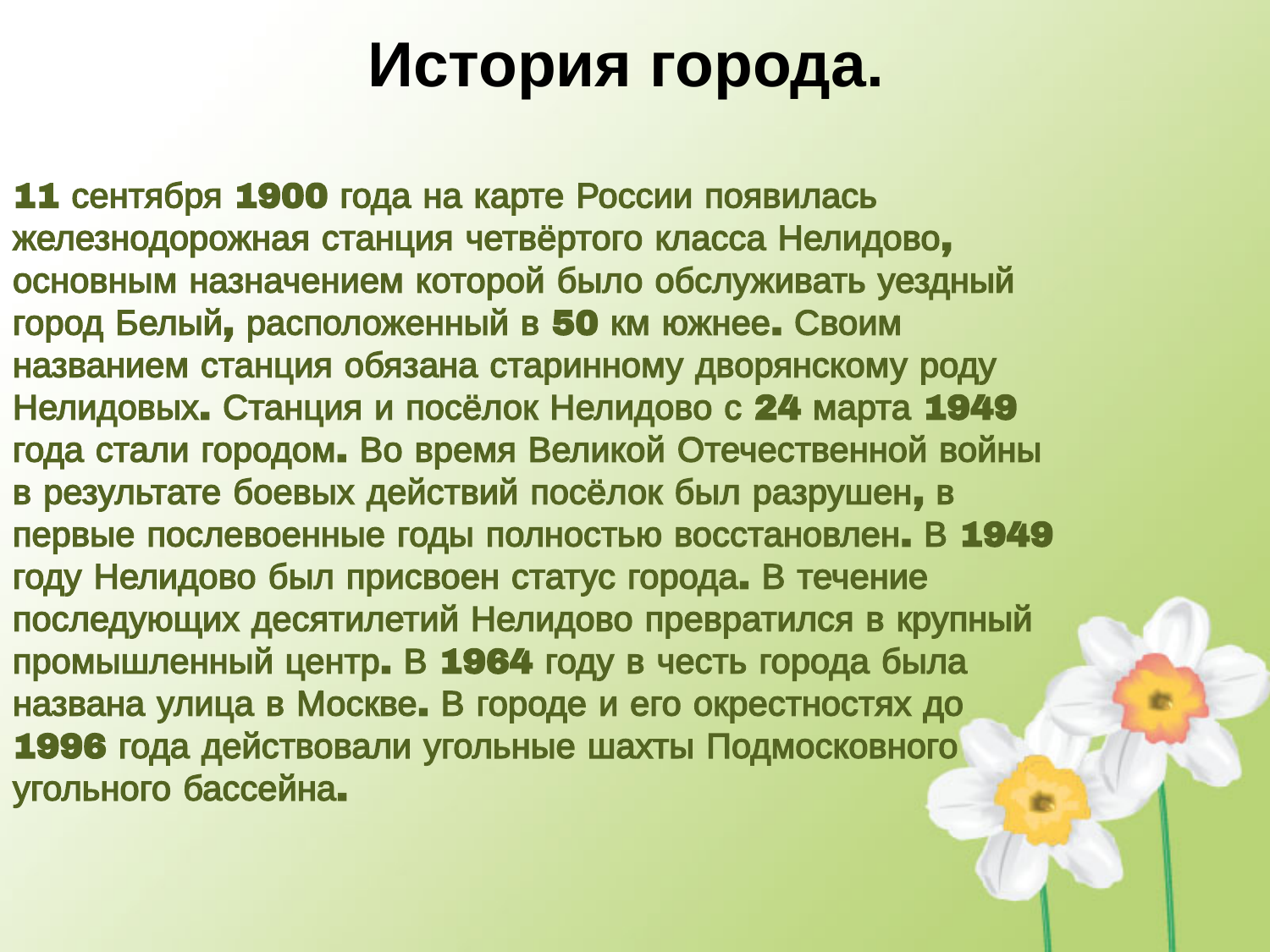

История города.
# 11 сентября 1900 года на карте России появилась железнодорожная станция четвёртого класса Нелидово, основным назначением которой было обслуживать уездный город Белый, расположенный в 50 км южнее. Своим названием станция обязана старинному дворянскому роду Нелидовых. Станция и посёлок Нелидово с 24 марта 1949 года стали городом. Во время Великой Отечественной войны в результате боевых действий посёлок был разрушен, в первые послевоенные годы полностью восстановлен. В 1949 году Нелидово был присвоен статус города. В течение последующих десятилетий Нелидово превратился в крупный промышленный центр. В 1964 году в честь города была названа улица в Москве. В городе и его окрестностях до 1996 года действовали угольные шахты Подмосковного угольного бассейна.